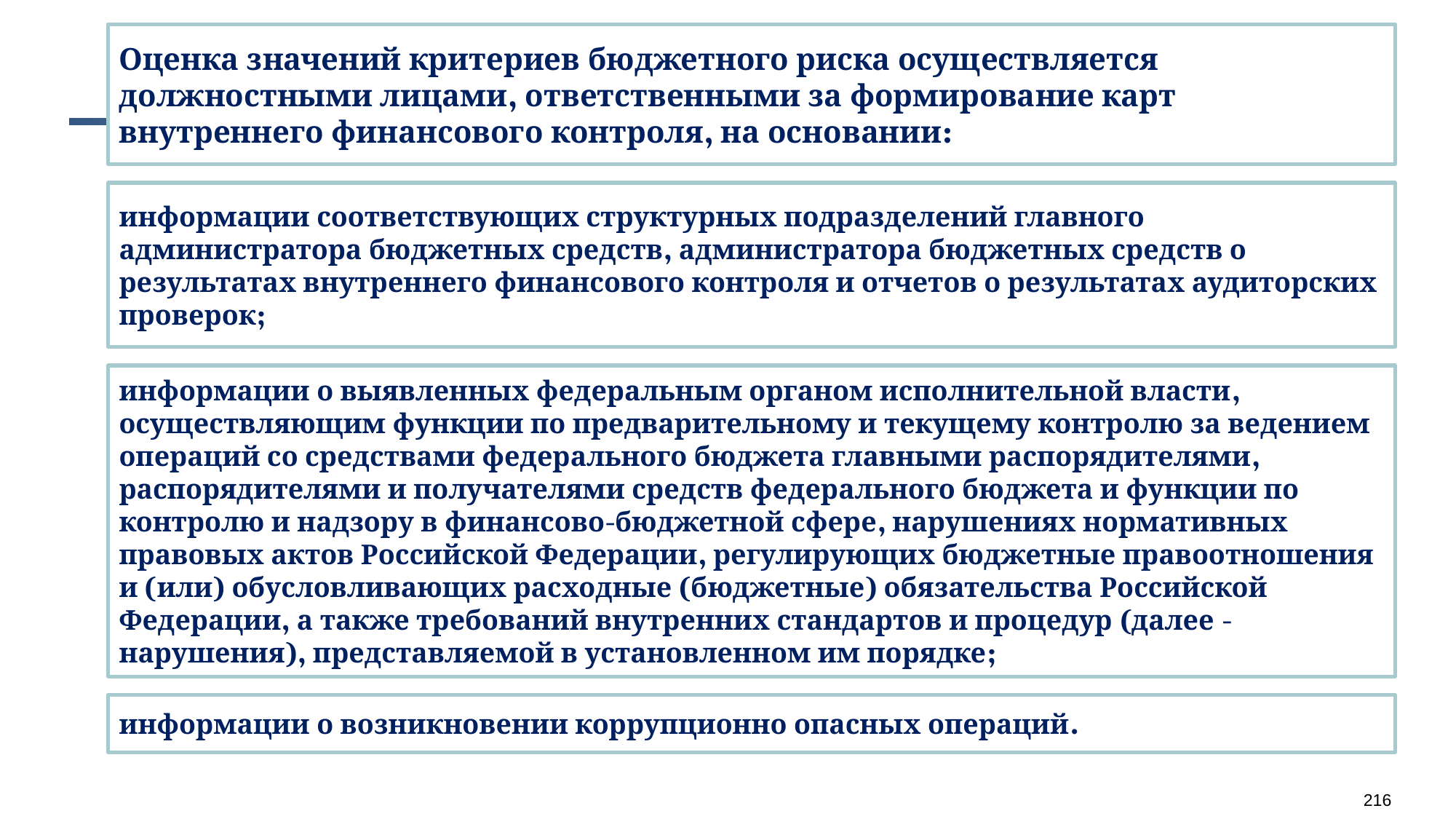

Оценка значений критериев бюджетного риска осуществляется должностными лицами, ответственными за формирование карт внутреннего финансового контроля, на основании:
информации соответствующих структурных подразделений главного администратора бюджетных средств, администратора бюджетных средств о результатах внутреннего финансового контроля и отчетов о результатах аудиторских проверок;
информации о выявленных федеральным органом исполнительной власти, осуществляющим функции по предварительному и текущему контролю за ведением операций со средствами федерального бюджета главными распорядителями, распорядителями и получателями средств федерального бюджета и функции по контролю и надзору в финансово-бюджетной сфере, нарушениях нормативных правовых актов Российской Федерации, регулирующих бюджетные правоотношения и (или) обусловливающих расходные (бюджетные) обязательства Российской Федерации, а также требований внутренних стандартов и процедур (далее - нарушения), представляемой в установленном им порядке;
информации о возникновении коррупционно опасных операций.